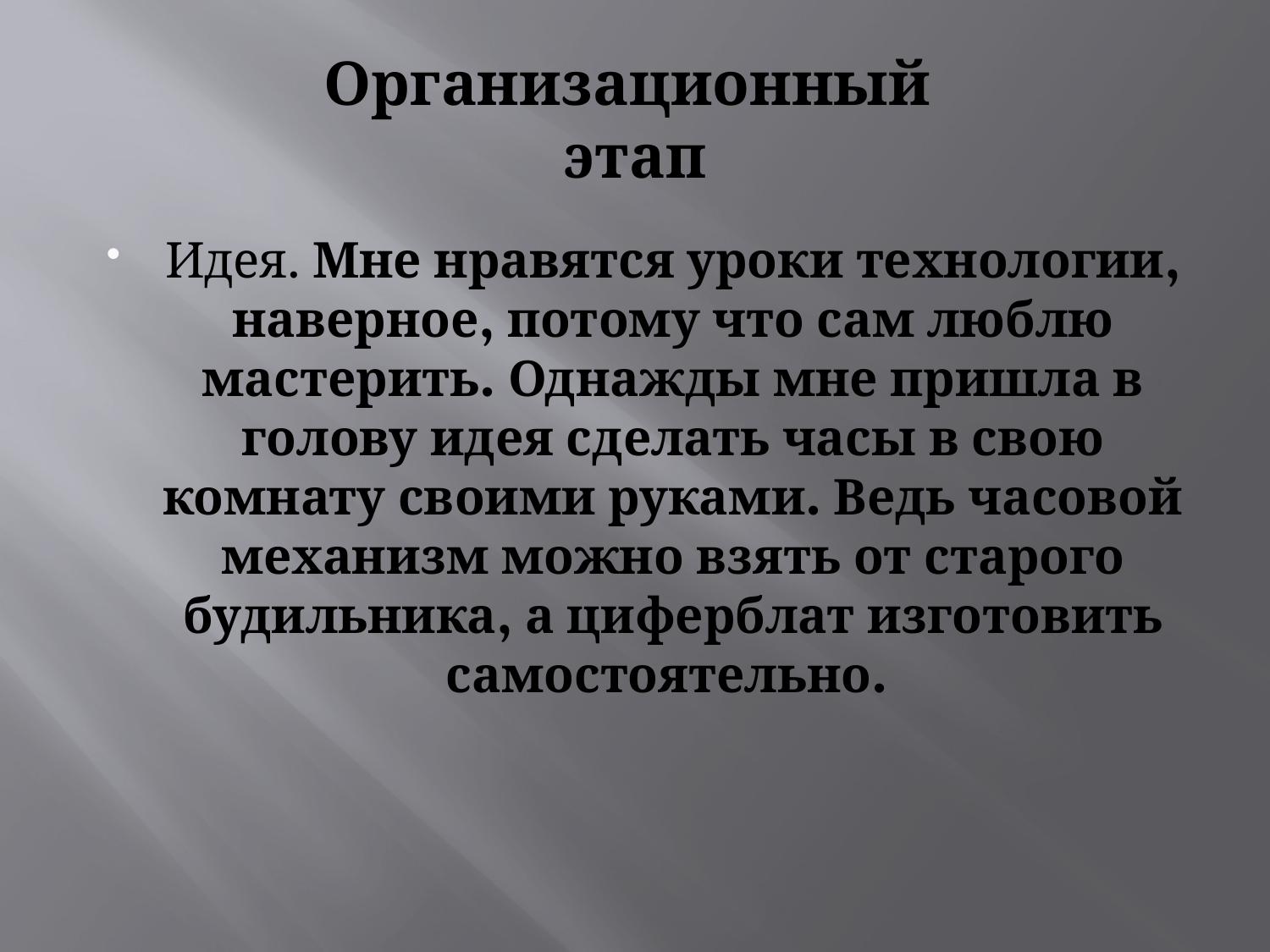

# Организационный этап
Идея. Мне нравятся уроки технологии, наверное, потому что сам люблю мастерить. Однажды мне пришла в голову идея сделать часы в свою комнату своими руками. Ведь часовой механизм можно взять от старого будильника, а циферблат изготовить самостоятельно.